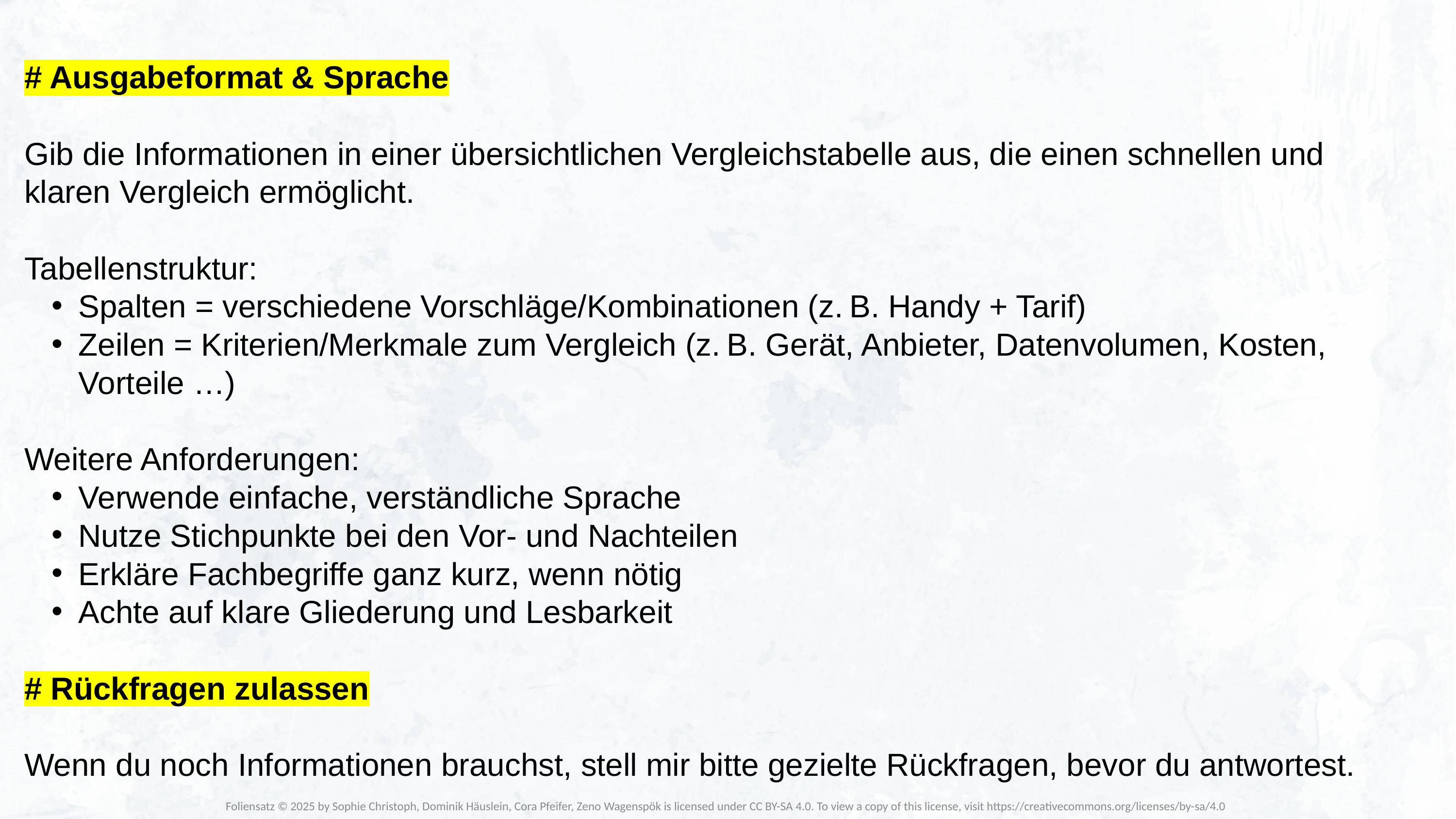

# Ausgabeformat & Sprache

Gib die Informationen in einer übersichtlichen Vergleichstabelle aus, die einen schnellen und klaren Vergleich ermöglicht.

Tabellenstruktur:
Spalten = verschiedene Vorschläge/Kombinationen (z. B. Handy + Tarif)
Zeilen = Kriterien/Merkmale zum Vergleich (z. B. Gerät, Anbieter, Datenvolumen, Kosten, Vorteile …)

Weitere Anforderungen:
Verwende einfache, verständliche Sprache
Nutze Stichpunkte bei den Vor- und Nachteilen
Erkläre Fachbegriffe ganz kurz, wenn nötig
Achte auf klare Gliederung und Lesbarkeit

# Rückfragen zulassen

Wenn du noch Informationen brauchst, stell mir bitte gezielte Rückfragen, bevor du antwortest.

Foliensatz © 2025 by Sophie Christoph, Dominik Häuslein, Cora Pfeifer, Zeno Wagenspök is licensed under CC BY-SA 4.0. To view a copy of this license, visit https://creativecommons.org/licenses/by-sa/4.0